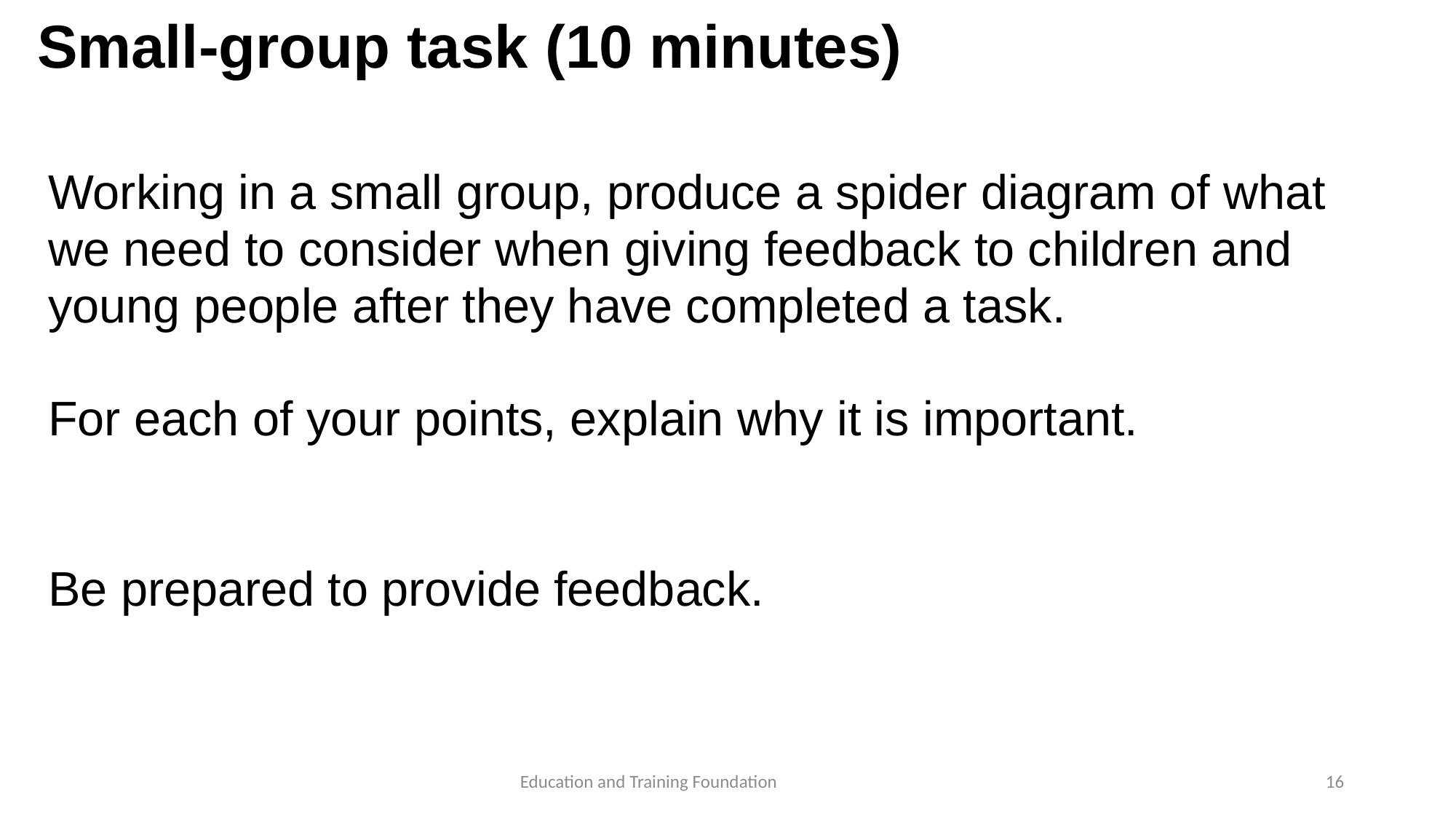

# Small-group task (10 minutes)
Working in a small group, produce a spider diagram of what we need to consider when giving feedback to children and young people after they have completed a task.

For each of your points, explain why it is important.

Be prepared to provide feedback.
16
Education and Training Foundation